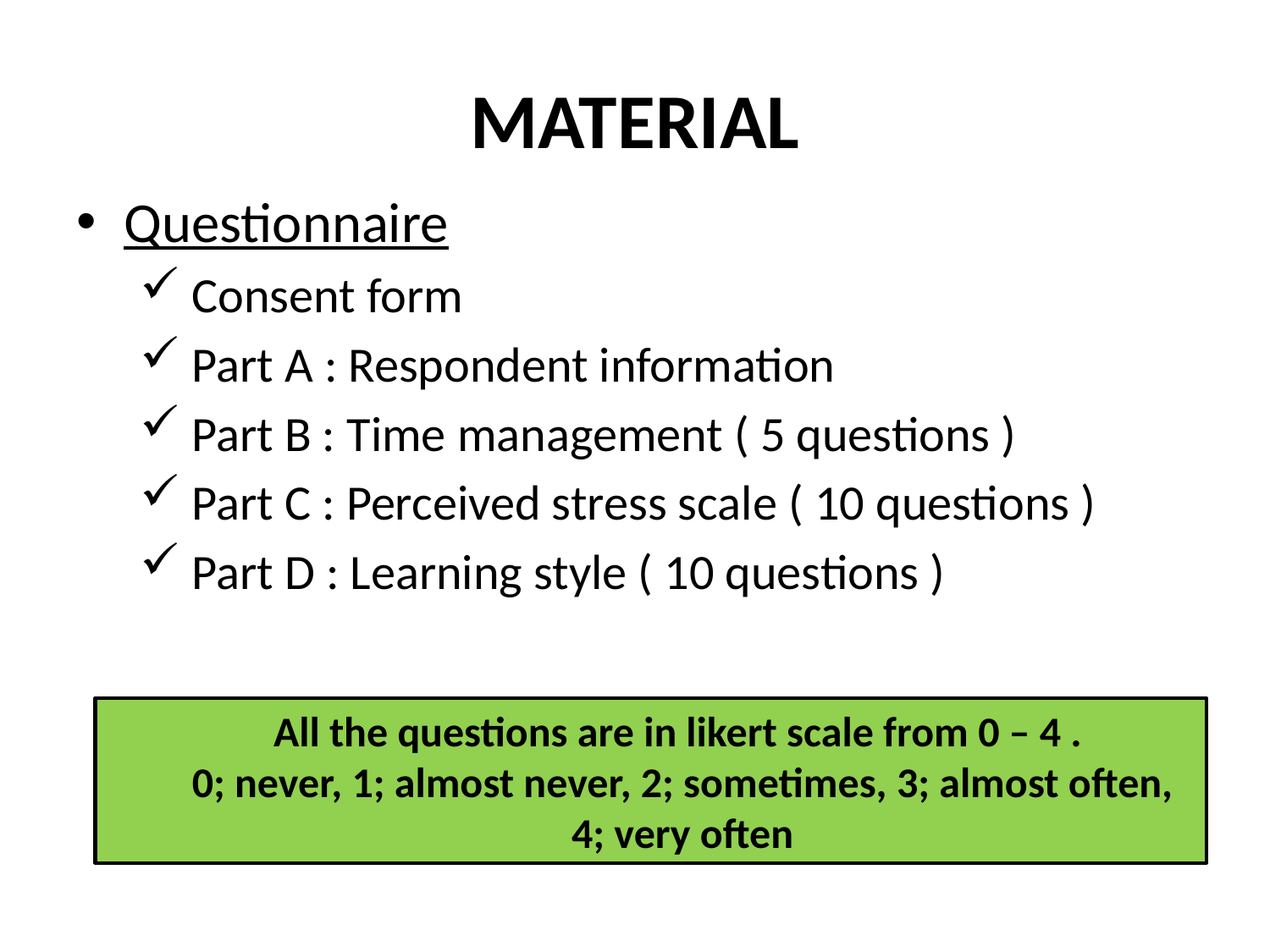

# MATERIAL
Questionnaire
 Consent form
 Part A : Respondent information
 Part B : Time management ( 5 questions )
 Part C : Perceived stress scale ( 10 questions )
 Part D : Learning style ( 10 questions )

All the questions are in likert scale from 0 – 4 .
0; never, 1; almost never, 2; sometimes, 3; almost often, 4; very often